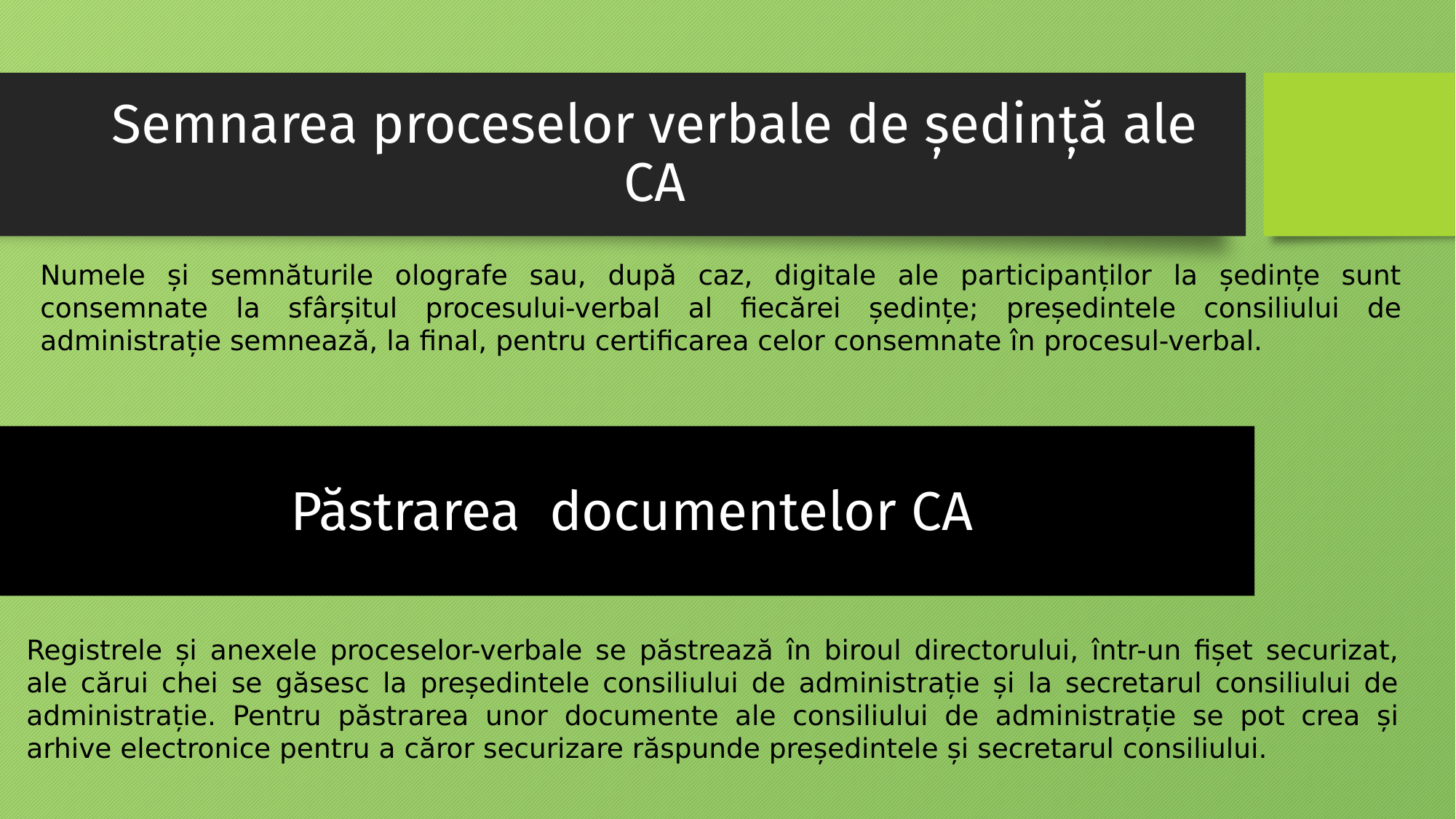

# Semnarea proceselor verbale de ședință ale CA
Numele și semnăturile olografe sau, după caz, digitale ale participanților la ședințe sunt consemnate la sfârșitul procesului-verbal al fiecărei ședințe; președintele consiliului de administrație semnează, la final, pentru certificarea celor consemnate în procesul-verbal.

Păstrarea  documentelor CA
Registrele și anexele proceselor-verbale se păstrează în biroul directorului, într-un fișet securizat, ale cărui chei se găsesc la președintele consiliului de administrație și la secretarul consiliului de administrație. Pentru păstrarea unor documente ale consiliului de administrație se pot crea și arhive electronice pentru a căror securizare răspunde președintele și secretarul consiliului.